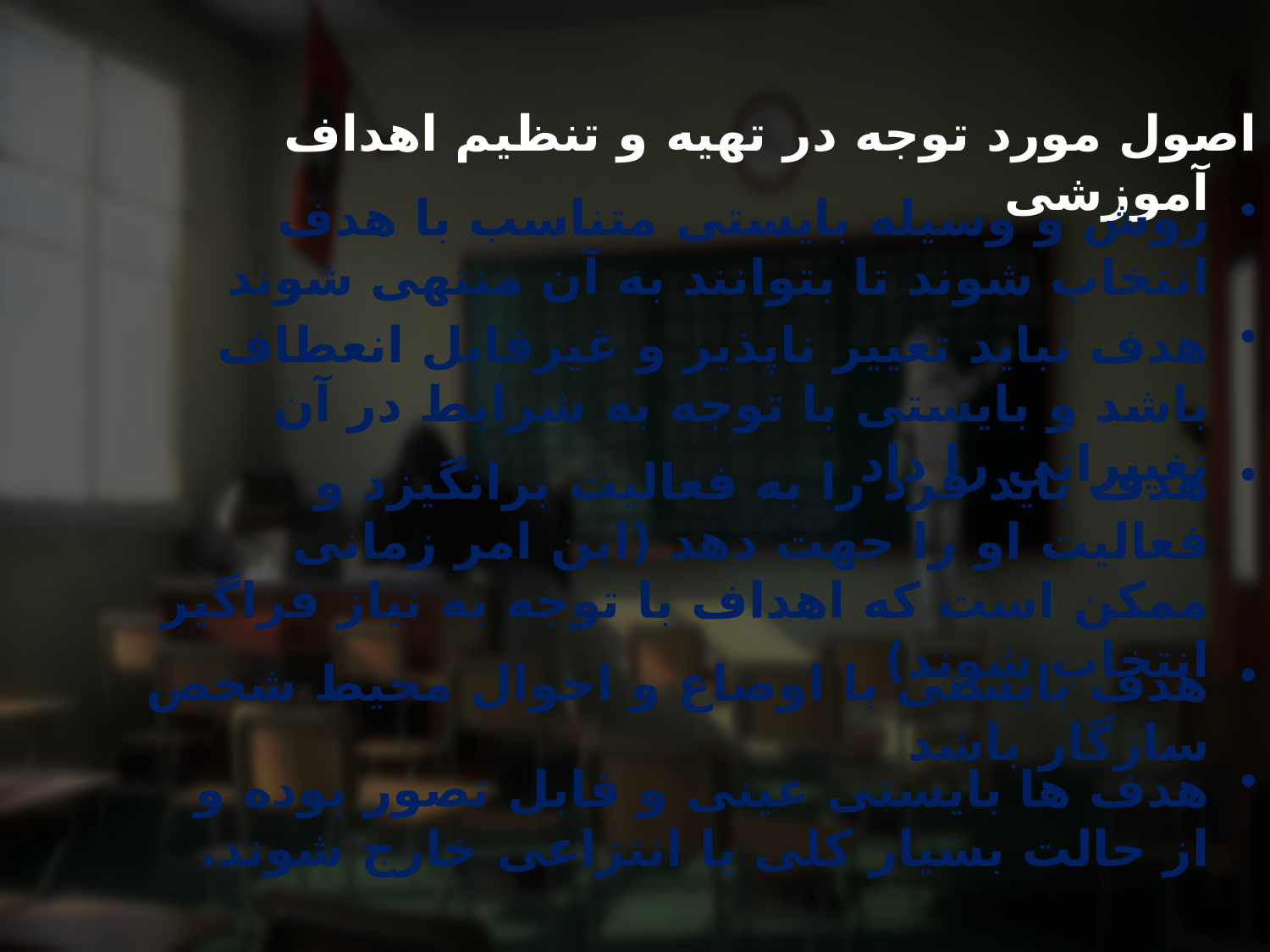

اصول مورد توجه در تهیه و تنظیم اهداف آموزشی
روش و وسیله بایستی متناسب با هدف انتخاب شوند تا بتوانند به آن منتهی شوند

هدف نباید تغییر ناپذیر و غیرقابل انعطاف باشد و بایستی با توجه به شرایط در آن تغییراتی را داد

هدف باید فرد را به فعالیت برانگیزد و فعالیت او را جهت دهد (این امر زمانی ممکن است که اهداف با توجه به نیاز فراگیر انتخاب شوند)

هدف بایستی با اوضاع و احوال محیط شخص سازگار باشد

هدف ها بایستی عینی و قابل تصور بوده و از حالت بسیار کلی یا انتزاعی خارج شوند.